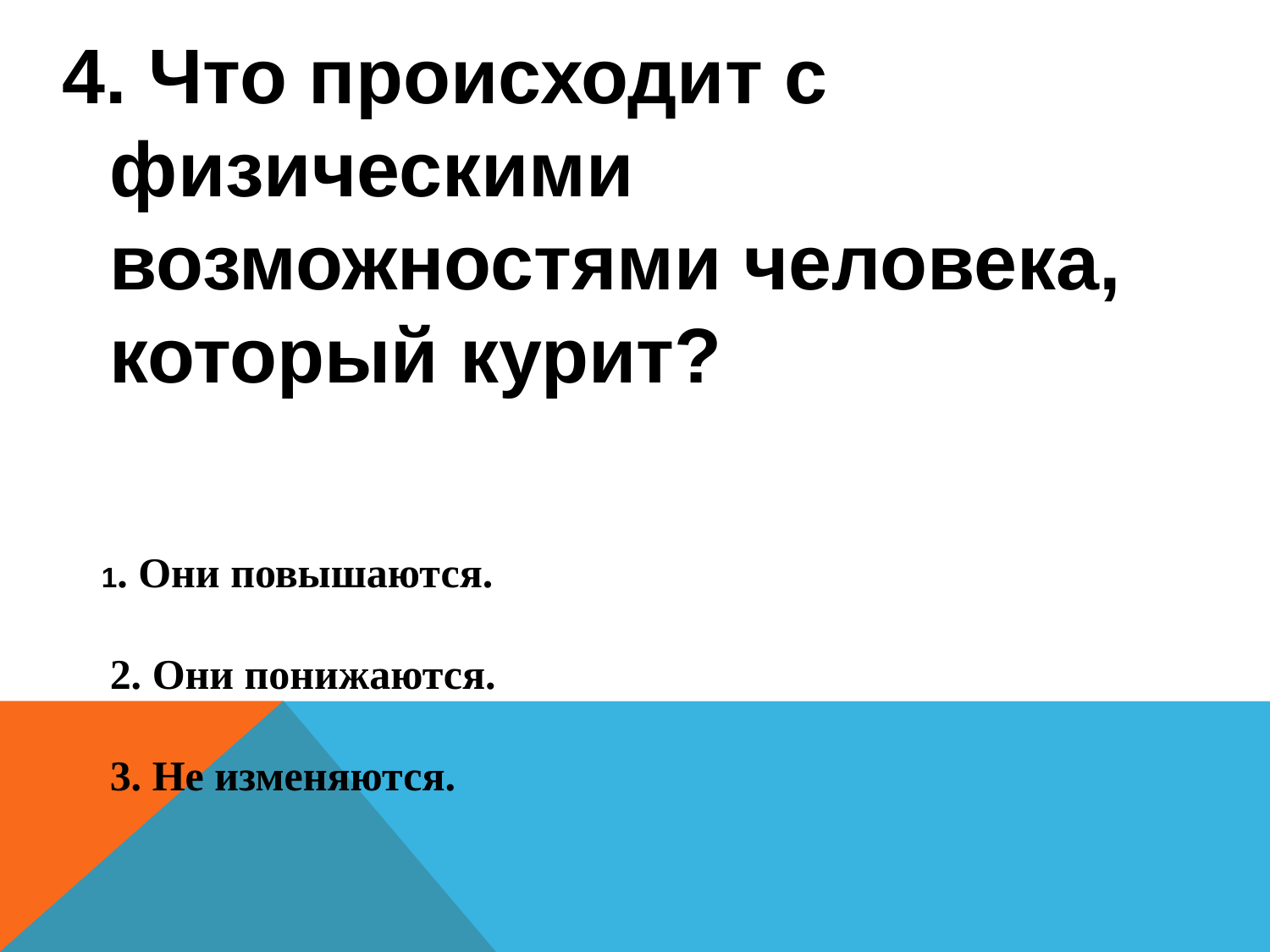

4. Что происходит с физическими возможностями человека, который курит?

     1. Они повышаются.
2. Они понижаются.
3. Не изменяются.
#